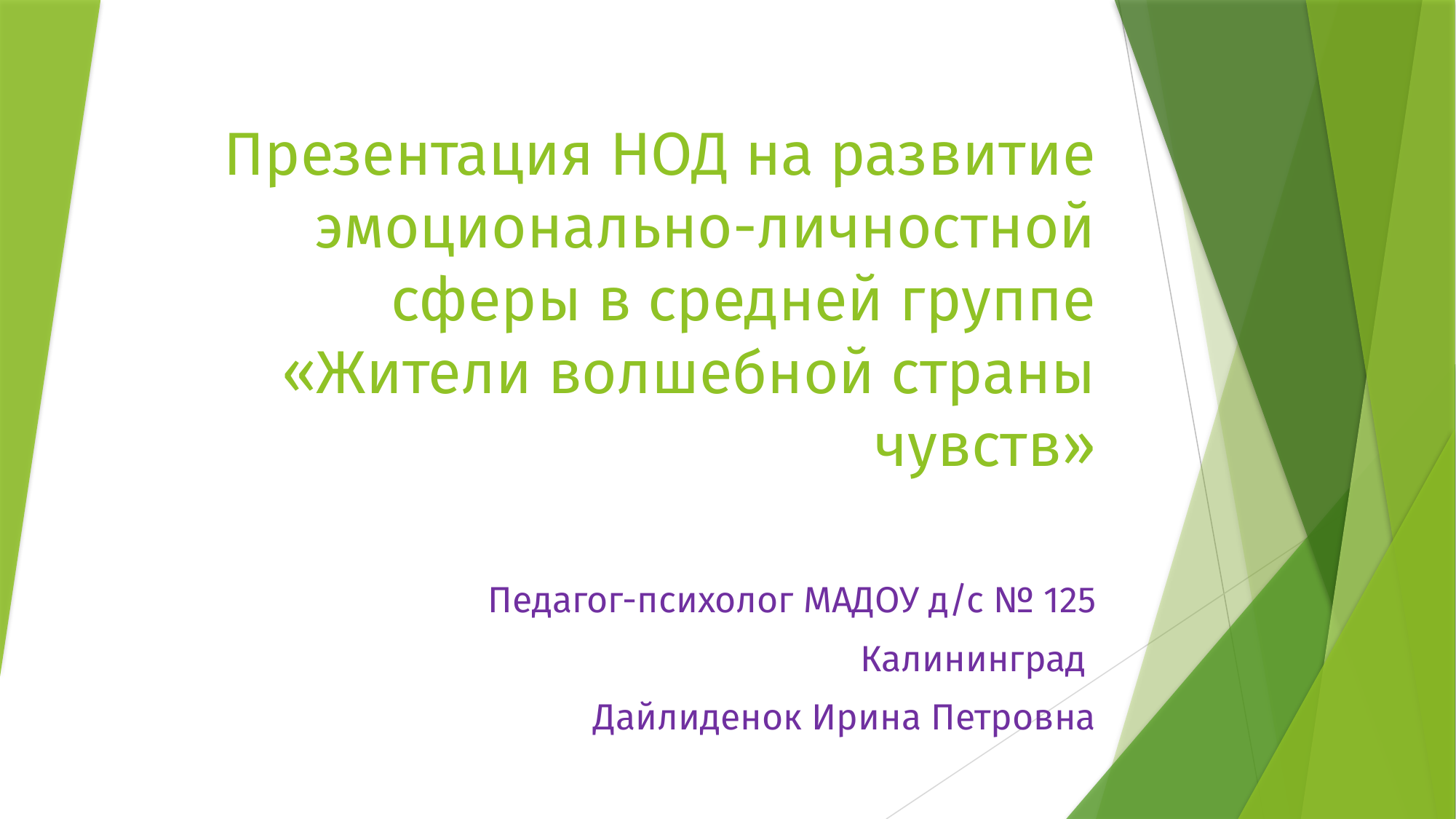

# Презентация НОД на развитие эмоционально-личностной сферы в средней группе «Жители волшебной страны чувств»
Педагог-психолог МАДОУ д/с № 125
Калининград
Дайлиденок Ирина Петровна